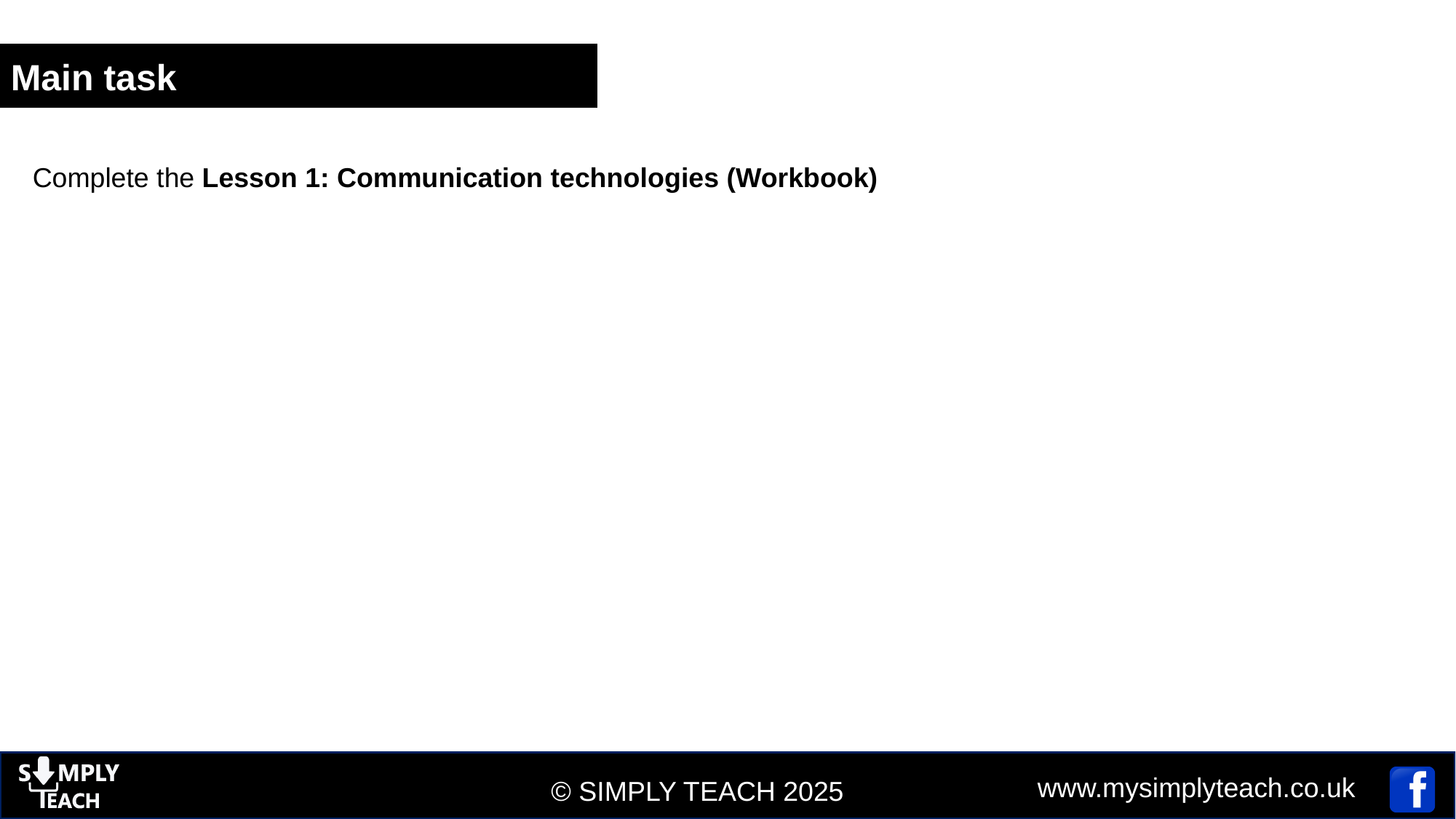

Main task
Complete the Lesson 1: Communication technologies (Workbook)